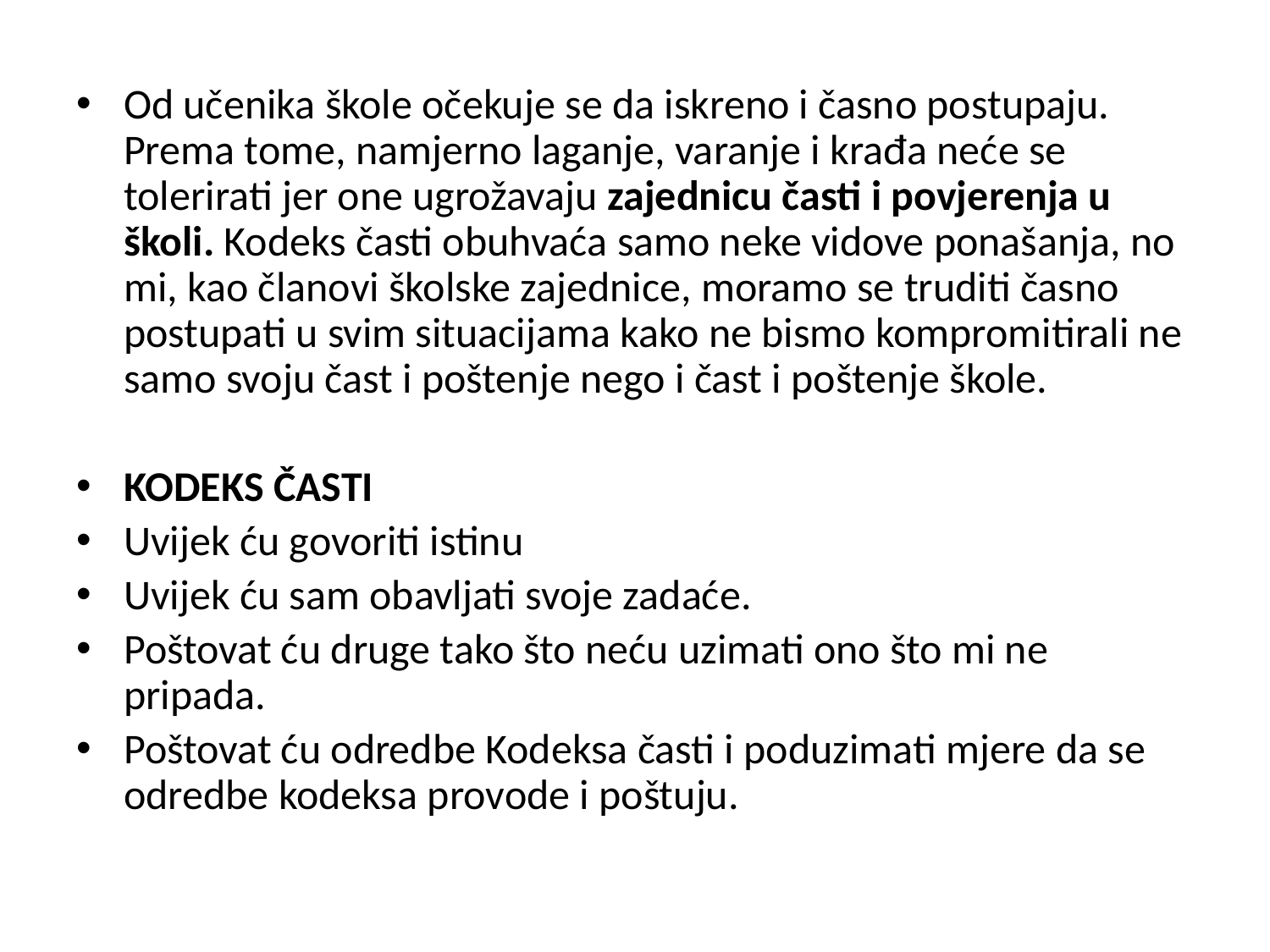

Od učenika škole očekuje se da iskreno i časno postupaju. Prema tome, namjerno laganje, varanje i krađa neće se tolerirati jer one ugrožavaju zajednicu časti i povjerenja u školi. Kodeks časti obuhvaća samo neke vidove ponašanja, no mi, kao članovi školske zajednice, moramo se truditi časno postupati u svim situacijama kako ne bismo kompromitirali ne samo svoju čast i poštenje nego i čast i poštenje škole.

KODEKS ČASTI
Uvijek ću govoriti istinu
Uvijek ću sam obavljati svoje zadaće.
Poštovat ću druge tako što neću uzimati ono što mi ne pripada.
Poštovat ću odredbe Kodeksa časti i poduzimati mjere da se odredbe kodeksa provode i poštuju.